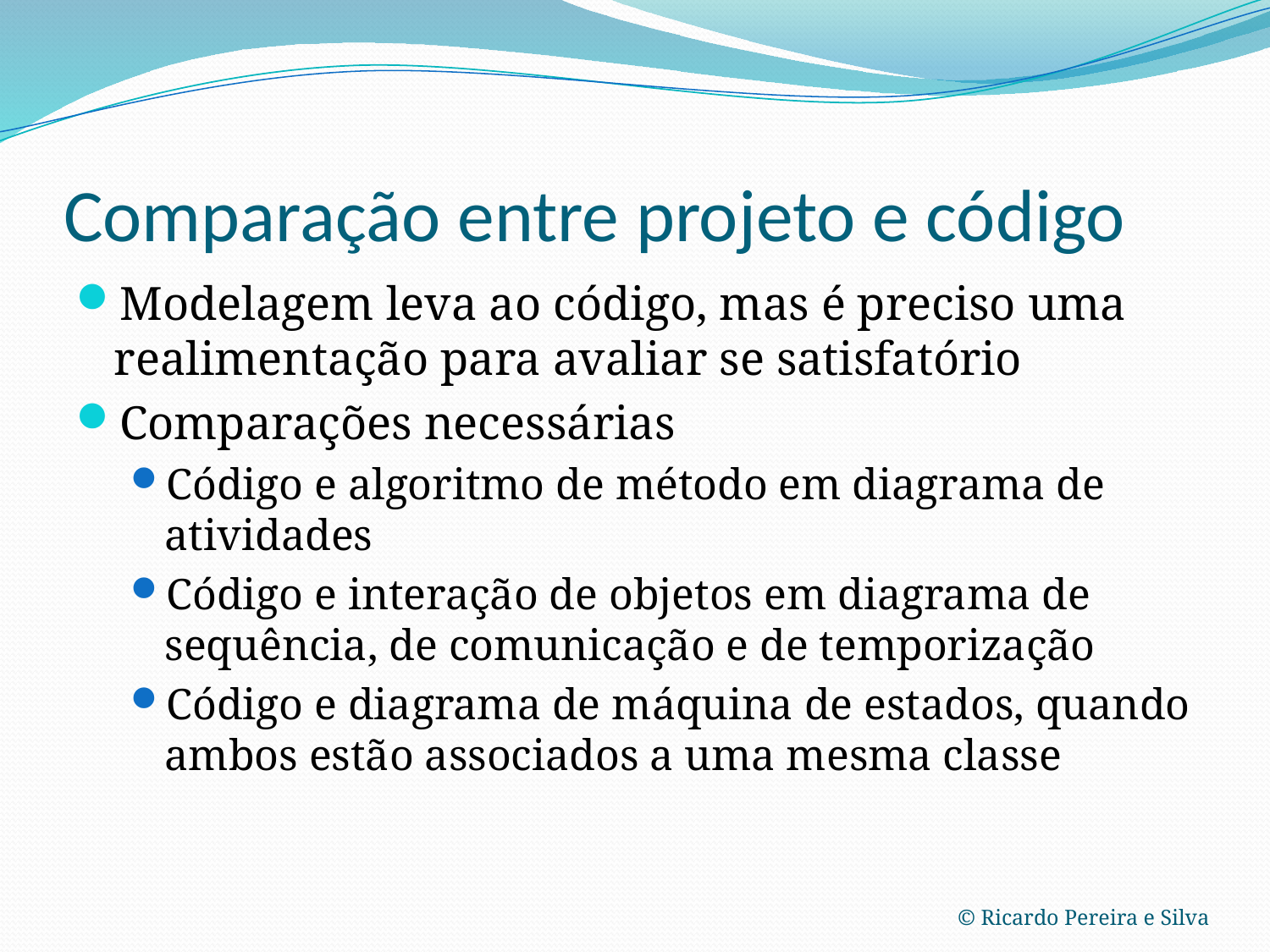

# Comparação entre projeto e código
Modelagem leva ao código, mas é preciso uma realimentação para avaliar se satisfatório
Comparações necessárias
Código e algoritmo de método em diagrama de atividades
Código e interação de objetos em diagrama de sequência, de comunicação e de temporização
Código e diagrama de máquina de estados, quando ambos estão associados a uma mesma classe

© Ricardo Pereira e Silva